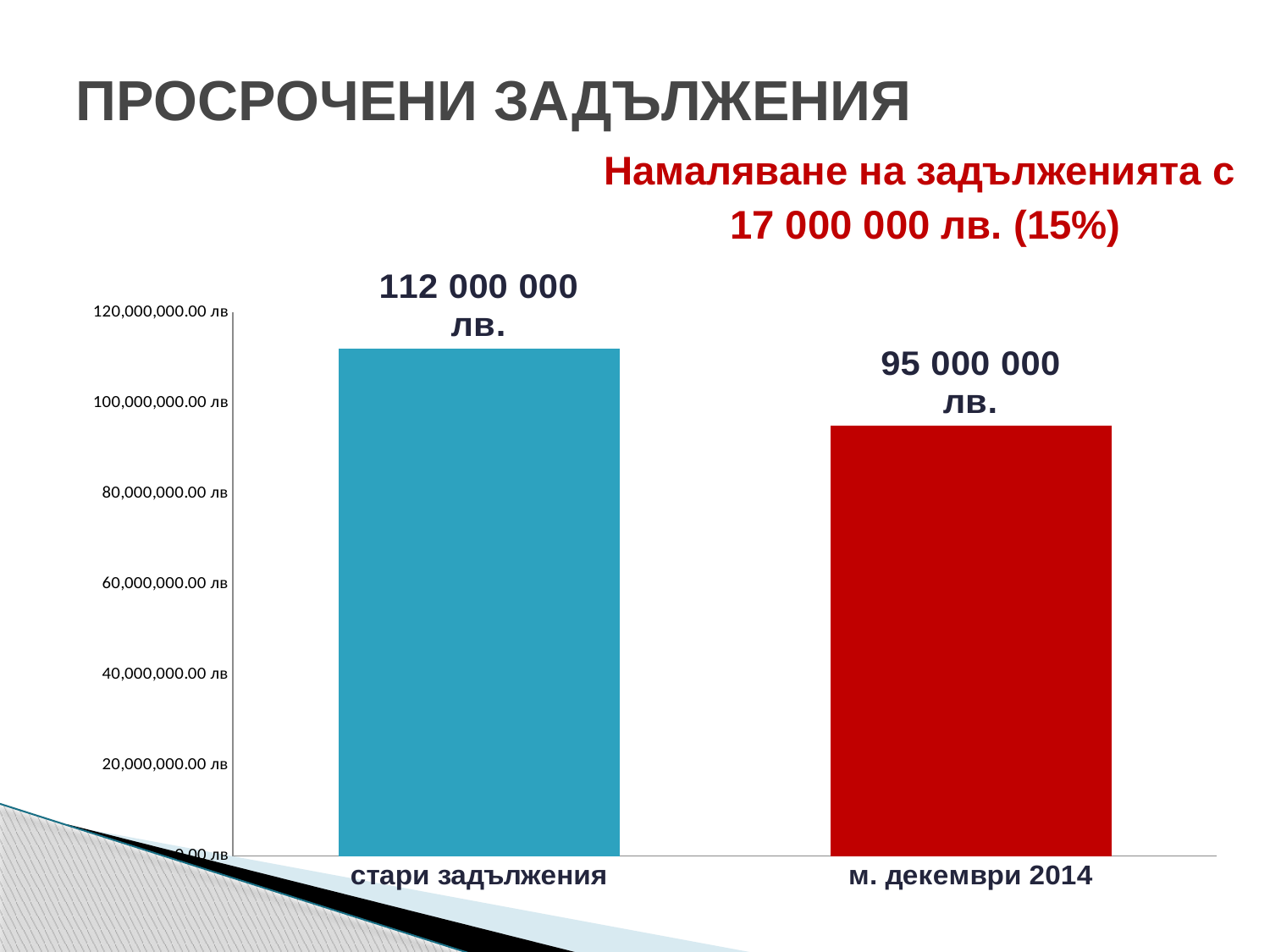

# ПРОСРОЧЕНИ ЗАДЪЛЖЕНИЯ
Намаляване на задълженията с
17 000 000 лв. (15%)

### Chart

| Category | просрочени задължения |
|---|---|
| стари задължения | 112000000.0 |
| м. декември 2014 | 95000000.0 |